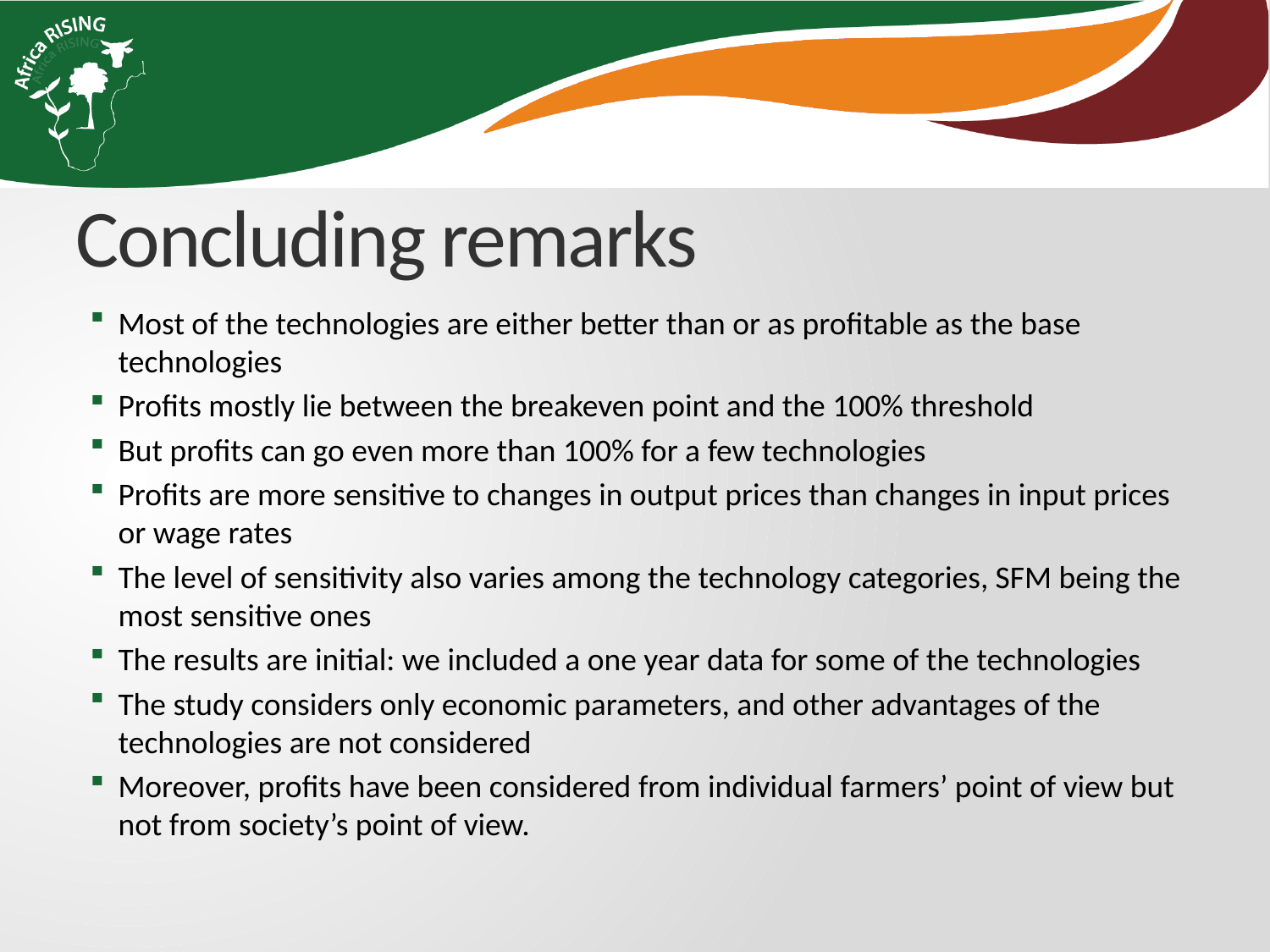

# Concluding remarks
Most of the technologies are either better than or as profitable as the base technologies
Profits mostly lie between the breakeven point and the 100% threshold
But profits can go even more than 100% for a few technologies
Profits are more sensitive to changes in output prices than changes in input prices or wage rates
The level of sensitivity also varies among the technology categories, SFM being the most sensitive ones
The results are initial: we included a one year data for some of the technologies
The study considers only economic parameters, and other advantages of the technologies are not considered
Moreover, profits have been considered from individual farmers’ point of view but not from society’s point of view.